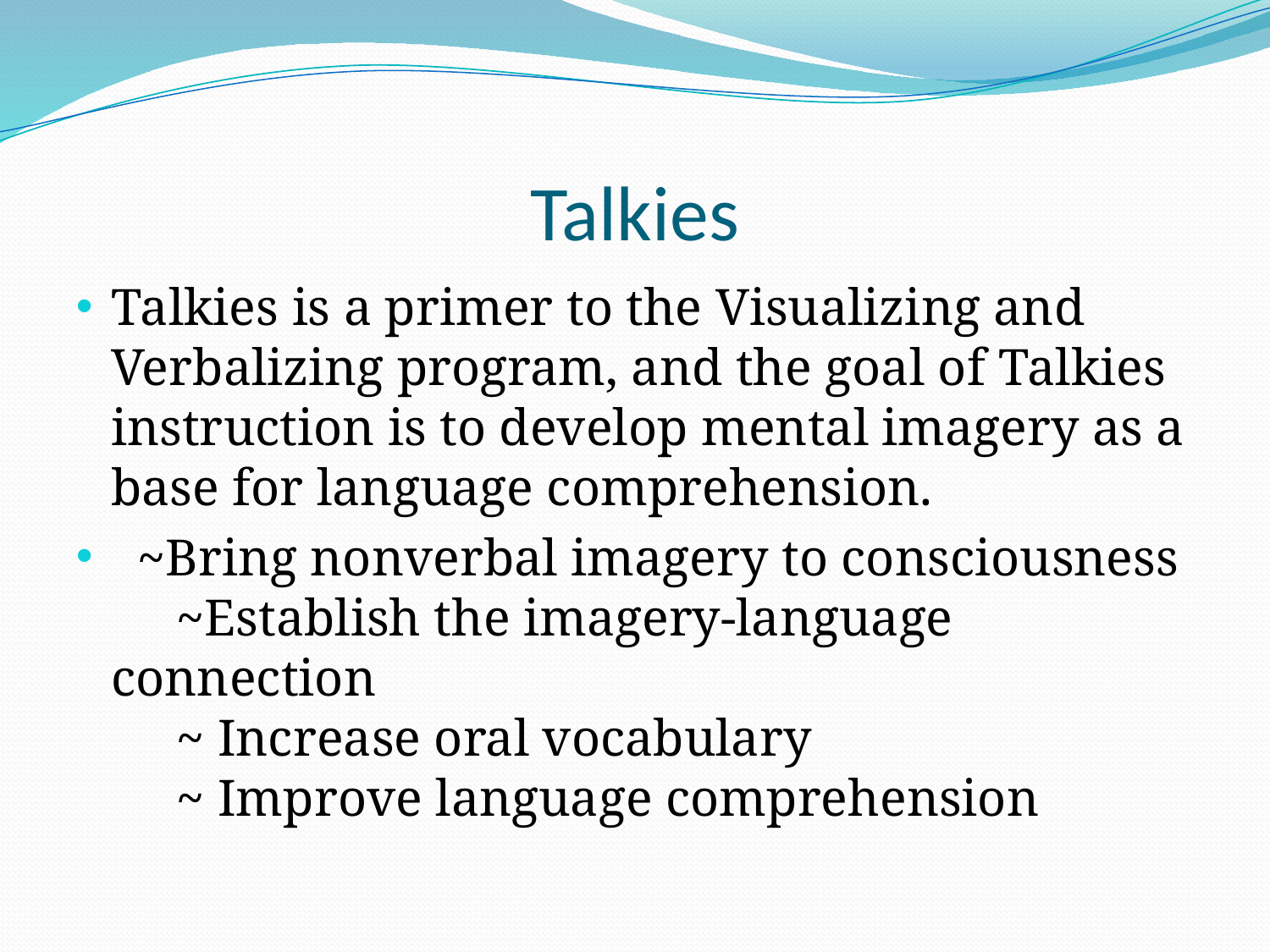

# Talkies
Talkies is a primer to the Visualizing and Verbalizing program, and the goal of Talkies instruction is to develop mental imagery as a base for language comprehension.
  ~Bring nonverbal imagery to consciousness
     ~Establish the imagery-language connection
     ~ Increase oral vocabulary
     ~ Improve language comprehension